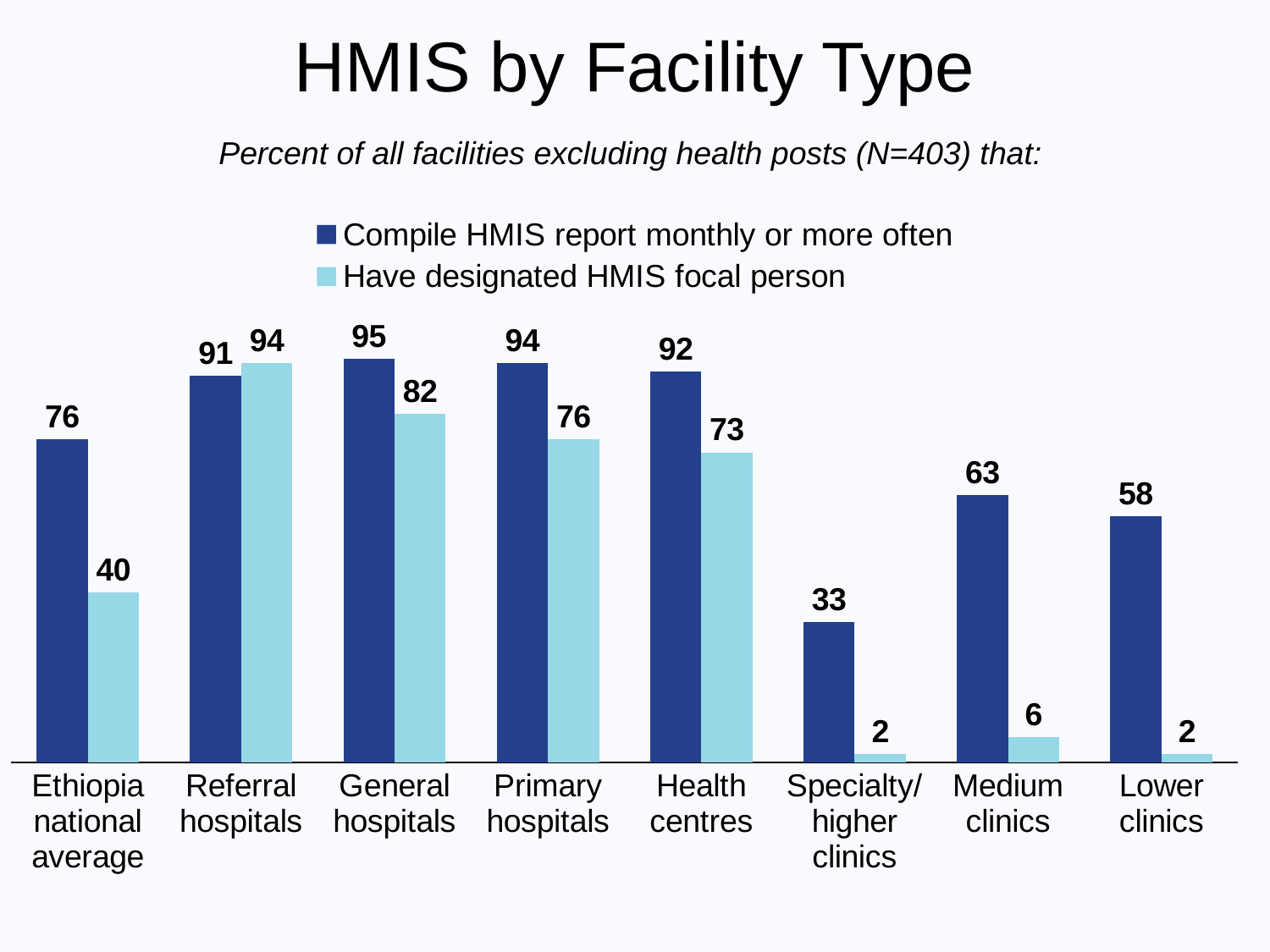

# HMIS by Facility Type
Percent of all facilities excluding health posts (N=403) that:

### Chart

| Category | Compile HMIS report monthly or more often | Have designated HMIS focal person |
|---|---|---|
| Ethiopia national average | 76.0 | 40.0 |
| Referral hospitals | 91.0 | 94.0 |
| General hospitals | 95.0 | 82.0 |
| Primary hospitals | 94.0 | 76.0 |
| Health centres | 92.0 | 73.0 |
| Specialty/ higher clinics | 33.0 | 2.0 |
| Medium clinics | 63.0 | 6.0 |
| Lower clinics | 58.0 | 2.0 |